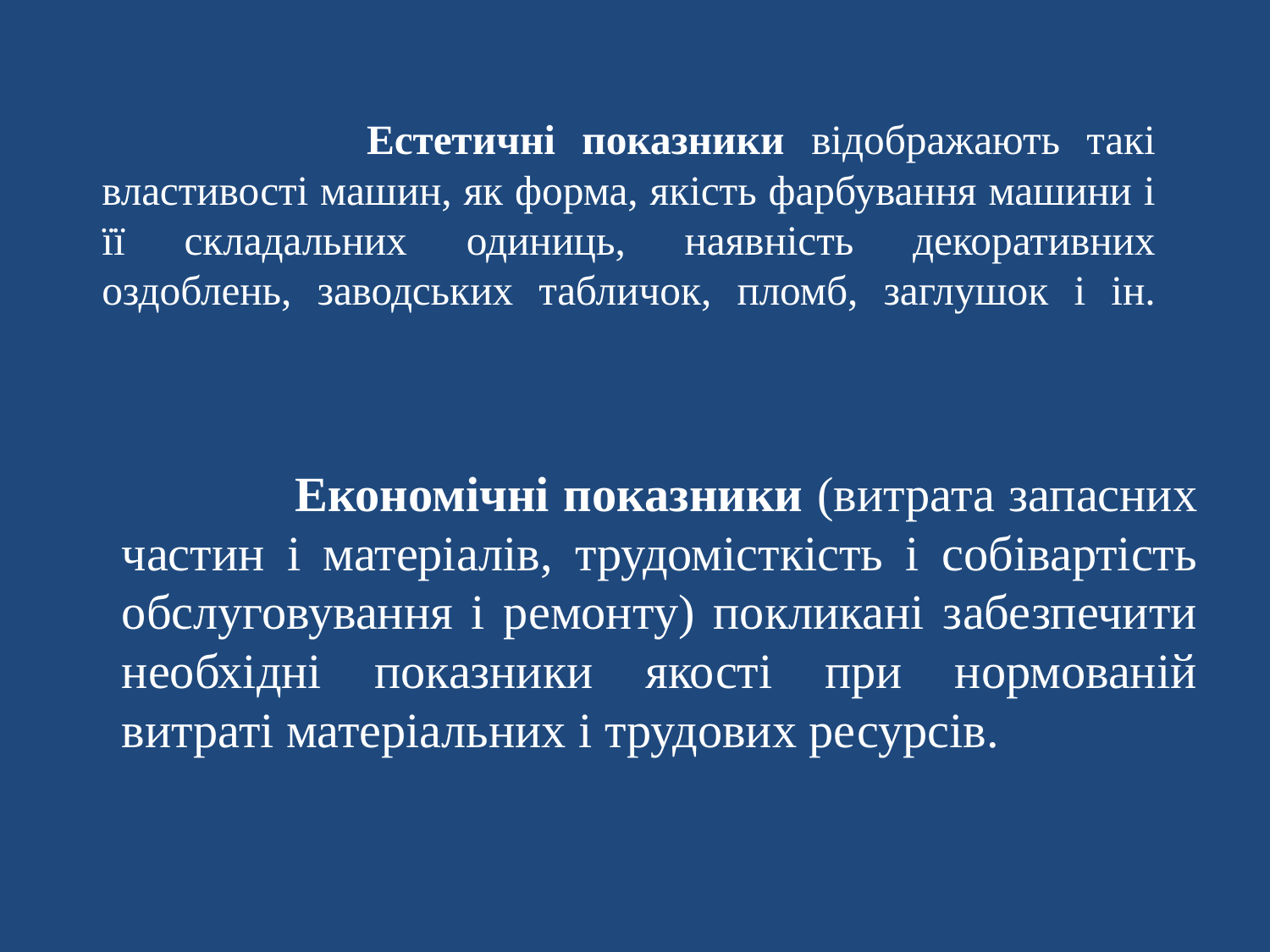

# Естетичні показники відображають такі властивості машин, як форма, якість фарбування машини і її складальних одиниць, наявність декоративних оздоблень, заводських табличок, пломб, заглушок і ін.

            Економічні показники (витрата запасних частин і матеріалів, трудомісткість і собівартість обслуговування і ремонту) покликані забезпечити необхідні показники якості при нормованій витраті матеріальних і трудових ресурсів.